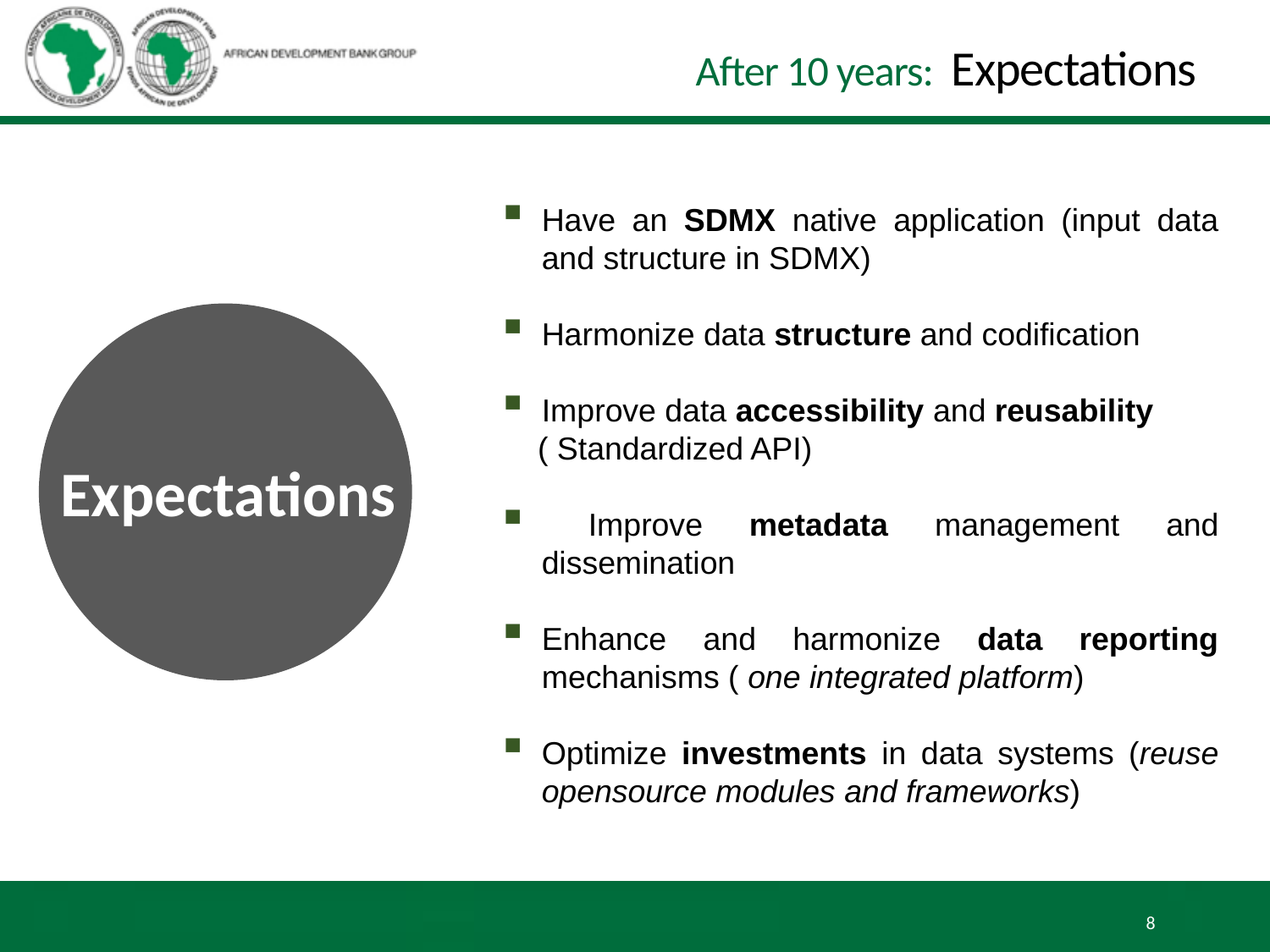

# After 10 years:  Expectations

Have an SDMX native application (input data and structure in SDMX)

Harmonize data structure and codification

Improve data accessibility and reusability
    ( Standardized API)

 Improve metadata management and dissemination

Enhance and harmonize data reporting mechanisms ( one integrated platform)

Optimize investments in data systems (reuse opensource modules and frameworks)

Expectations
8